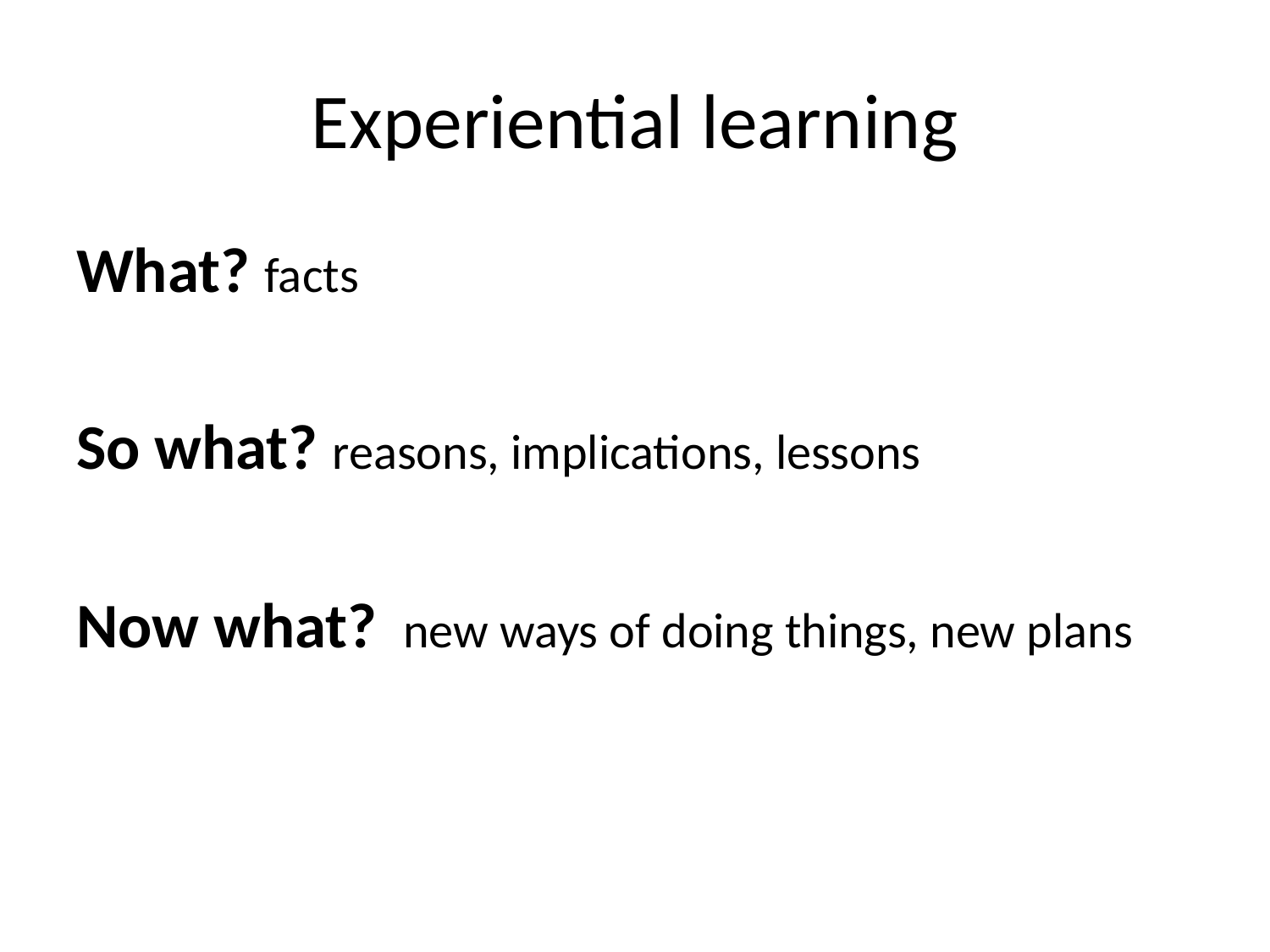

# Experiential learning
What? facts

So what? reasons, implications, lessons

Now what?  new ways of doing things, new plans